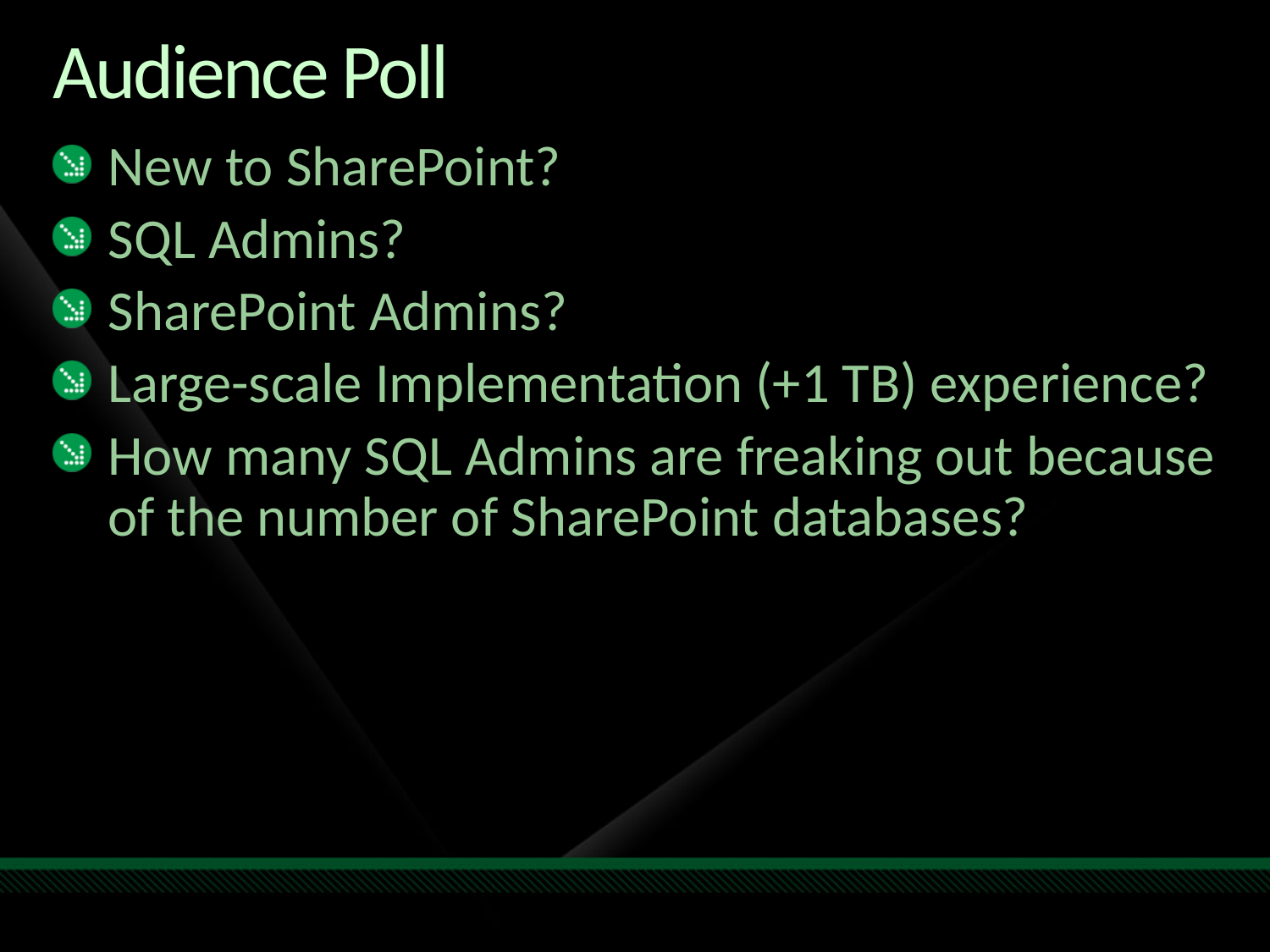

# Audience Poll
New to SharePoint?
SQL Admins?
SharePoint Admins?
Large-scale Implementation (+1 TB) experience?
How many SQL Admins are freaking out because of the number of SharePoint databases?